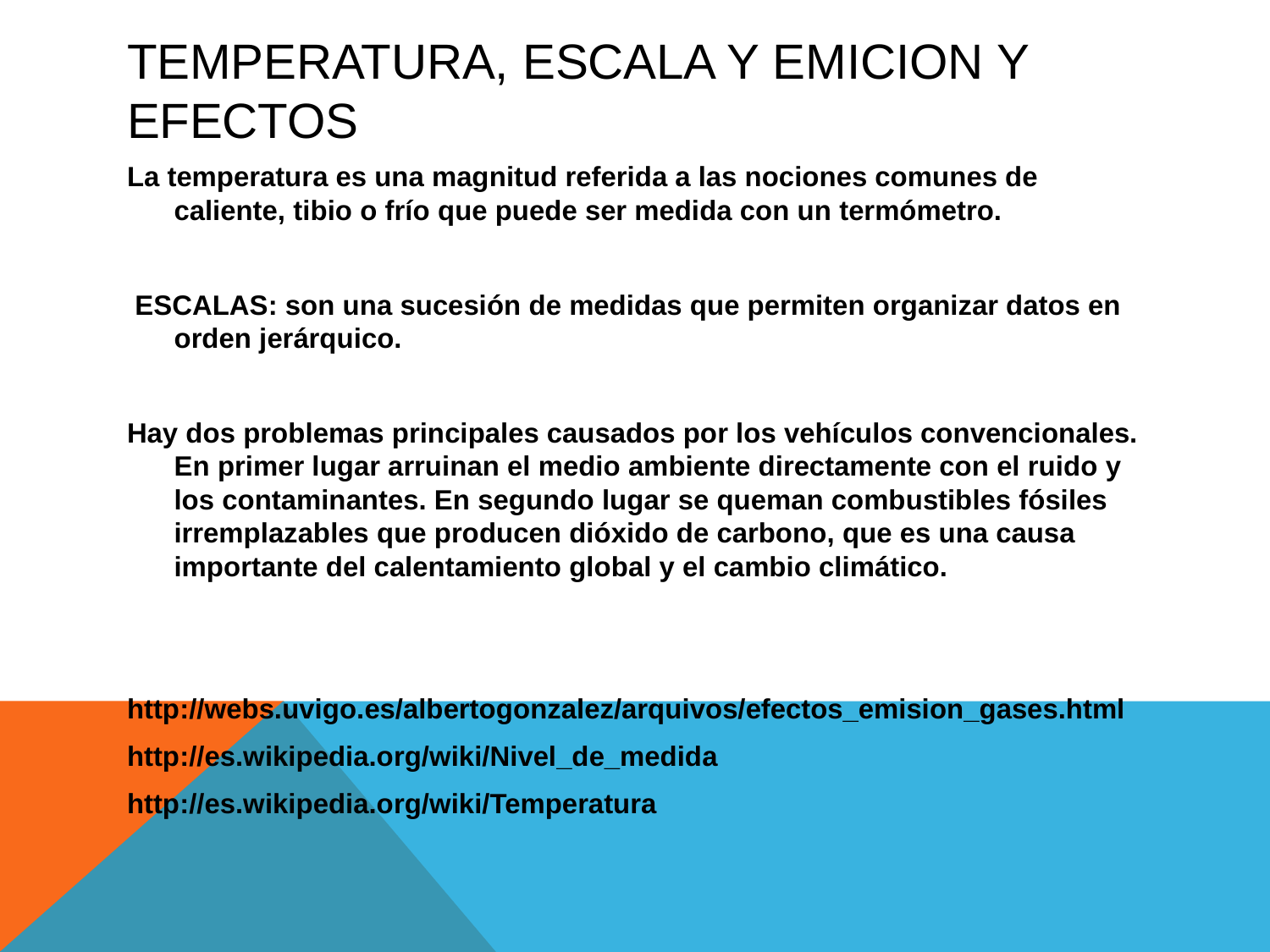

# TEMPERATURA, ESCALA Y EMICION Y EFECTOS
La temperatura es una magnitud referida a las nociones comunes de caliente, tibio o frío que puede ser medida con un termómetro.

 ESCALAS: son una sucesión de medidas que permiten organizar datos en orden jerárquico.

Hay dos problemas principales causados por los vehículos convencionales. En primer lugar arruinan el medio ambiente directamente con el ruido y los contaminantes. En segundo lugar se queman combustibles fósiles irremplazables que producen dióxido de carbono, que es una causa importante del calentamiento global y el cambio climático.

http://webs.uvigo.es/albertogonzalez/arquivos/efectos_emision_gases.html
http://es.wikipedia.org/wiki/Nivel_de_medida
http://es.wikipedia.org/wiki/Temperatura